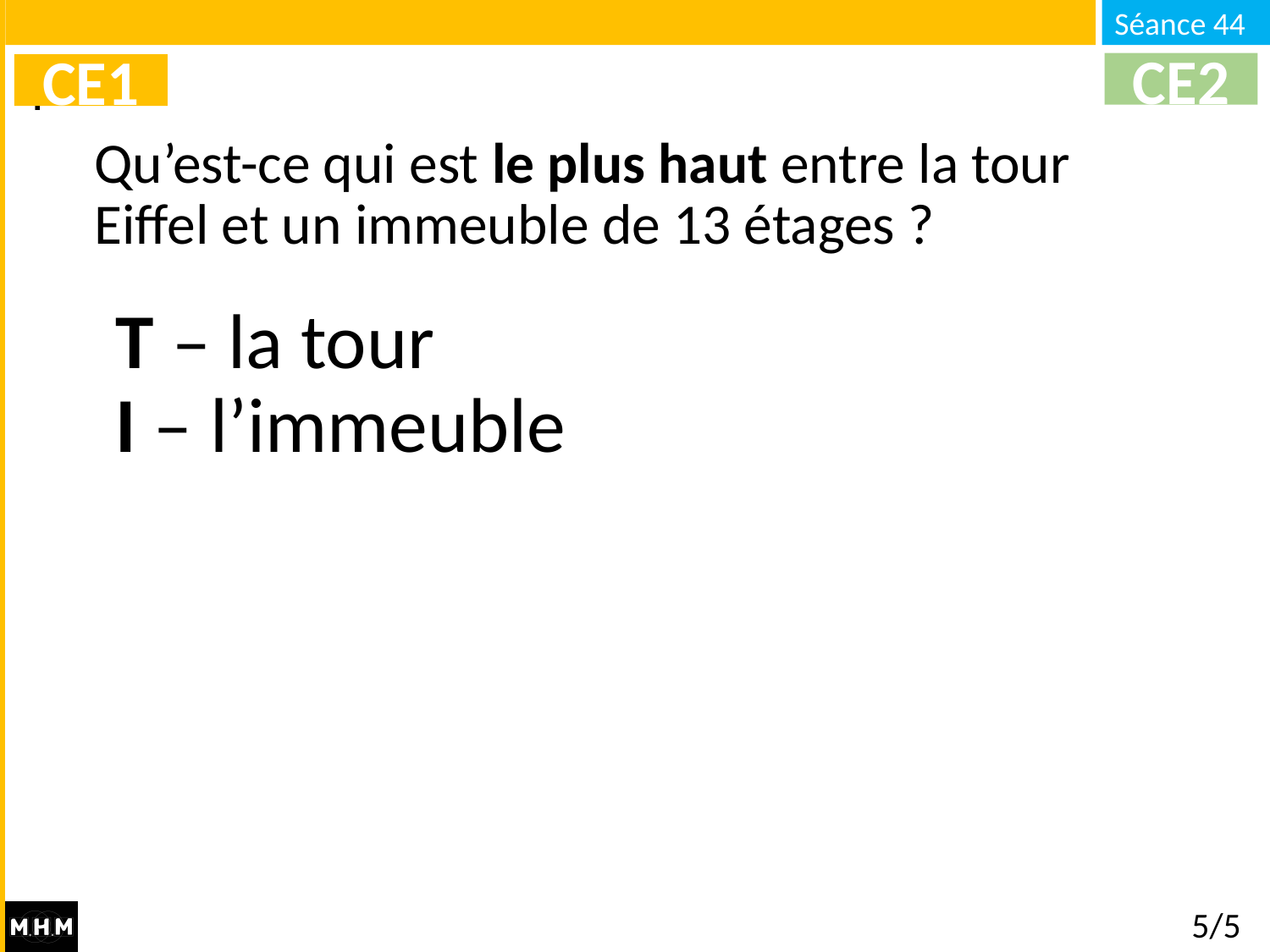

CE2
CE1
# Qu’est-ce qui est le plus haut entre la tour Eiffel et un immeuble de 13 étages ?
T – la tour
I – l’immeuble
5/5